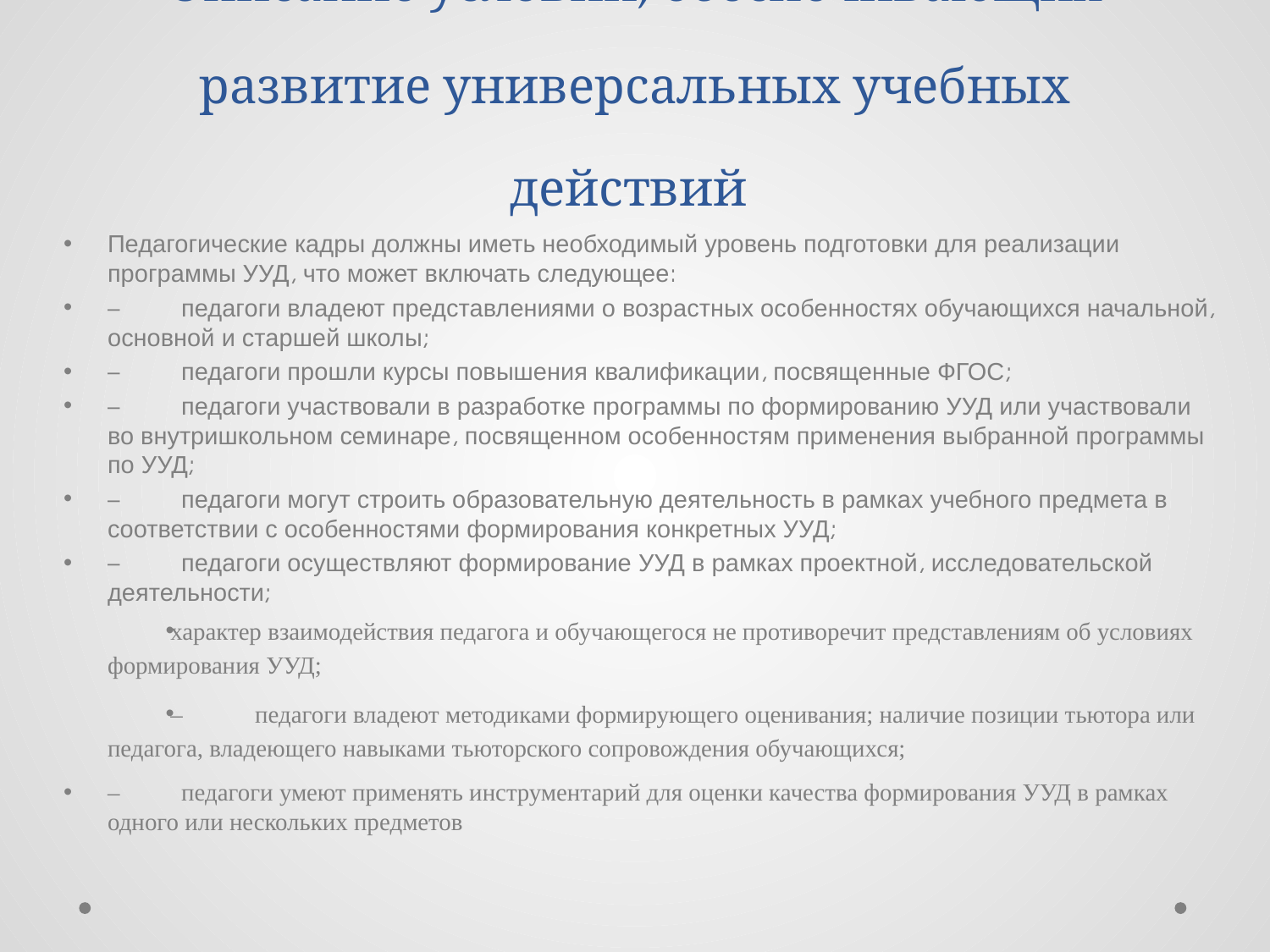

# Описание условий, обеспечивающих развитие универсальных учебных действий
Педагогические кадры должны иметь необходимый уровень подготовки для реализации программы УУД, что может включать следующее:
–	педагоги владеют представлениями о возрастных особенностях обучающихся начальной, основной и старшей школы;
–	педагоги прошли курсы повышения квалификации, посвященные ФГОС;
–	педагоги участвовали в разработке программы по формированию УУД или участвовали во внутришкольном семинаре, посвященном особенностям применения выбранной программы по УУД;
–	педагоги могут строить образовательную деятельность в рамках учебного предмета в соответствии с особенностями формирования конкретных УУД;
–	педагоги осуществляют формирование УУД в рамках проектной, исследовательской деятельности;
характер взаимодействия педагога и обучающегося не противоречит представлениям об условиях формирования УУД;
–	педагоги владеют методиками формирующего оценивания; наличие позиции тьютора или педагога, владеющего навыками тьюторского сопровождения обучающихся;
–	педагоги умеют применять инструментарий для оценки качества формирования УУД в рамках одного или нескольких предметов